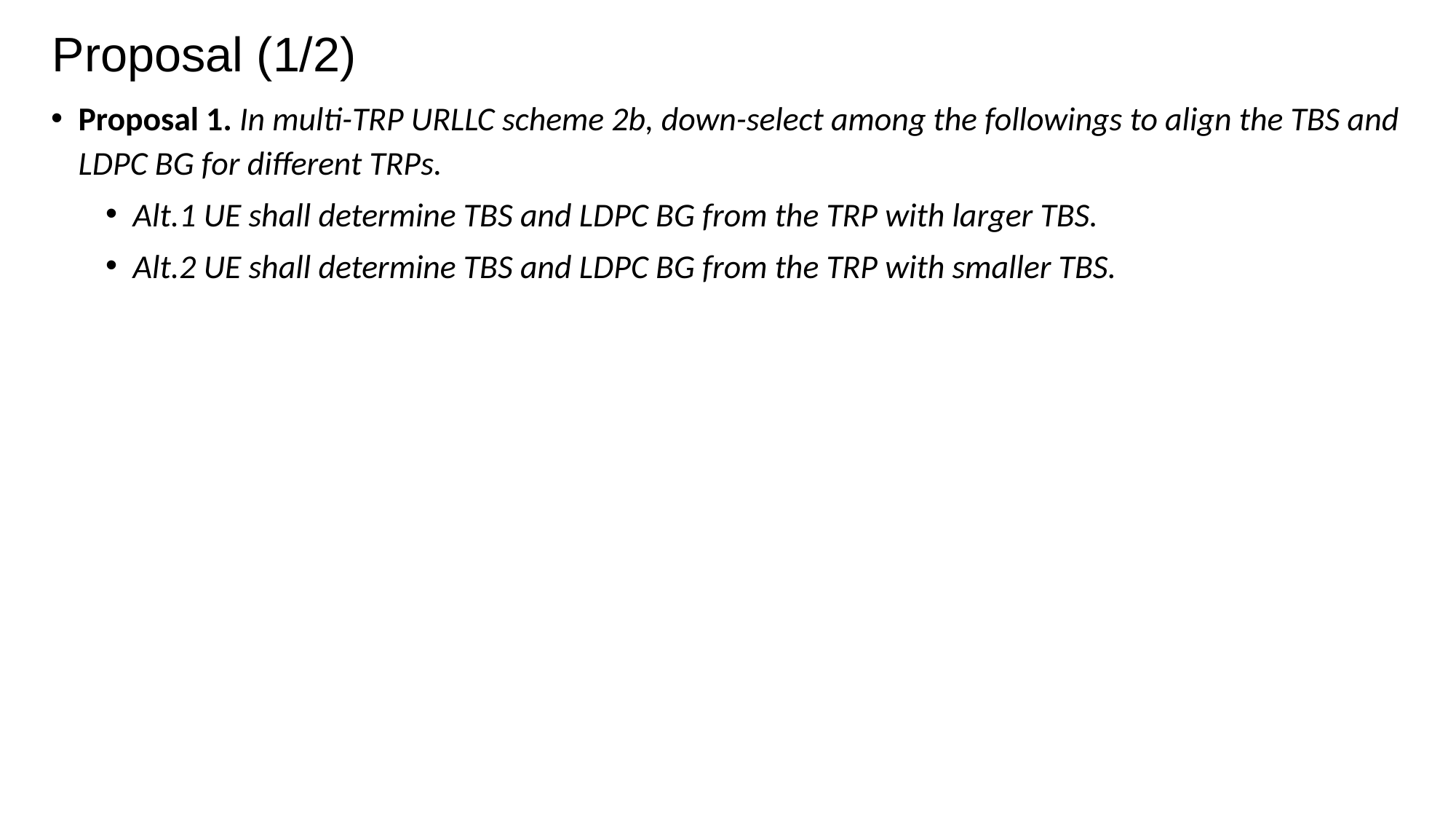

# Proposal (1/2)
Proposal 1. In multi-TRP URLLC scheme 2b, down-select among the followings to align the TBS and LDPC BG for different TRPs.
Alt.1 UE shall determine TBS and LDPC BG from the TRP with larger TBS.
Alt.2 UE shall determine TBS and LDPC BG from the TRP with smaller TBS.